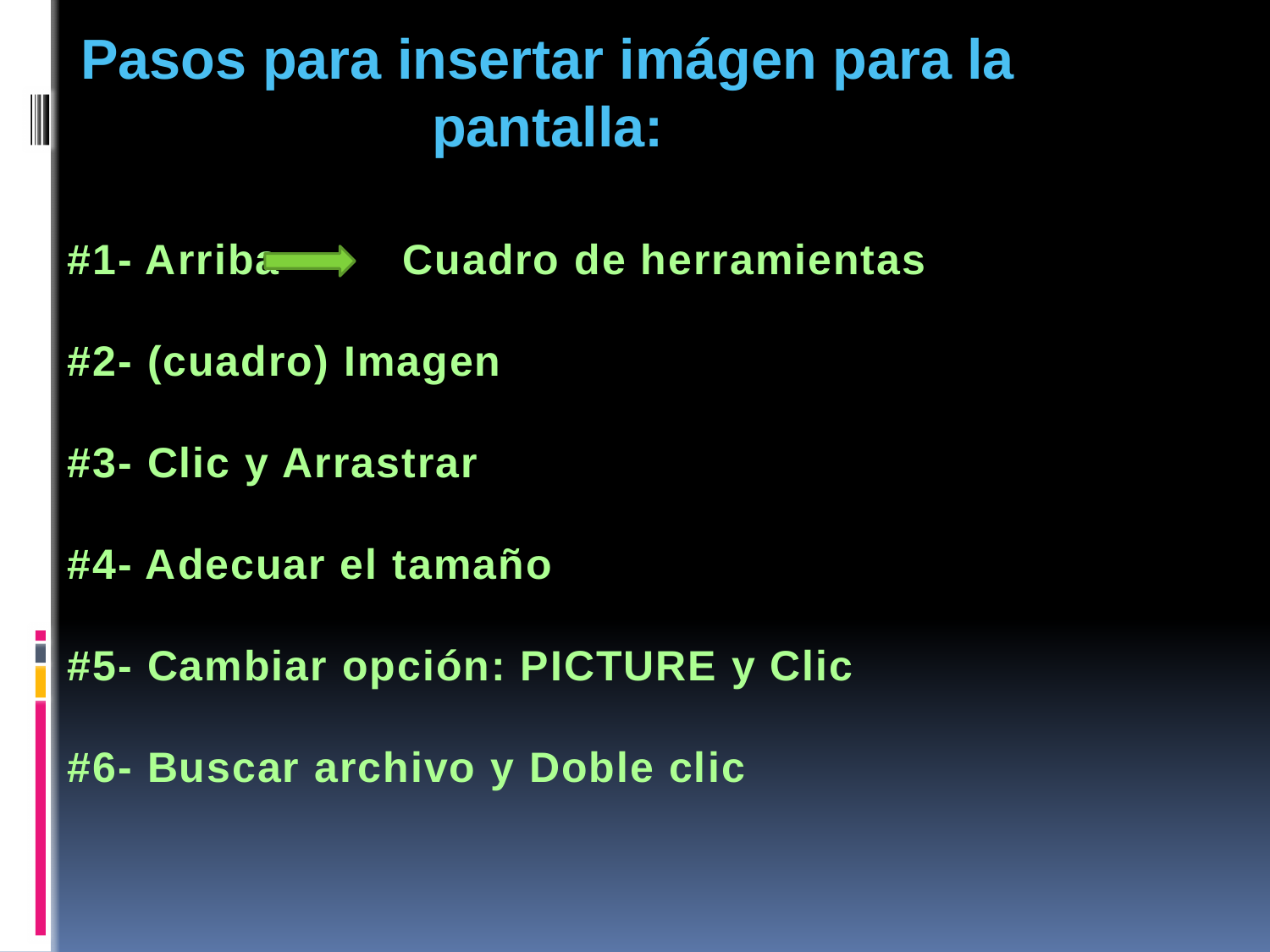

Pasos para insertar imágen para la pantalla:

#1- Arriba         Cuadro de herramientas

#2- (cuadro) Imagen

#3- Clic y Arrastrar

#4- Adecuar el tamaño

#5- Cambiar opción: PICTURE y Clic

#6- Buscar archivo y Doble clic